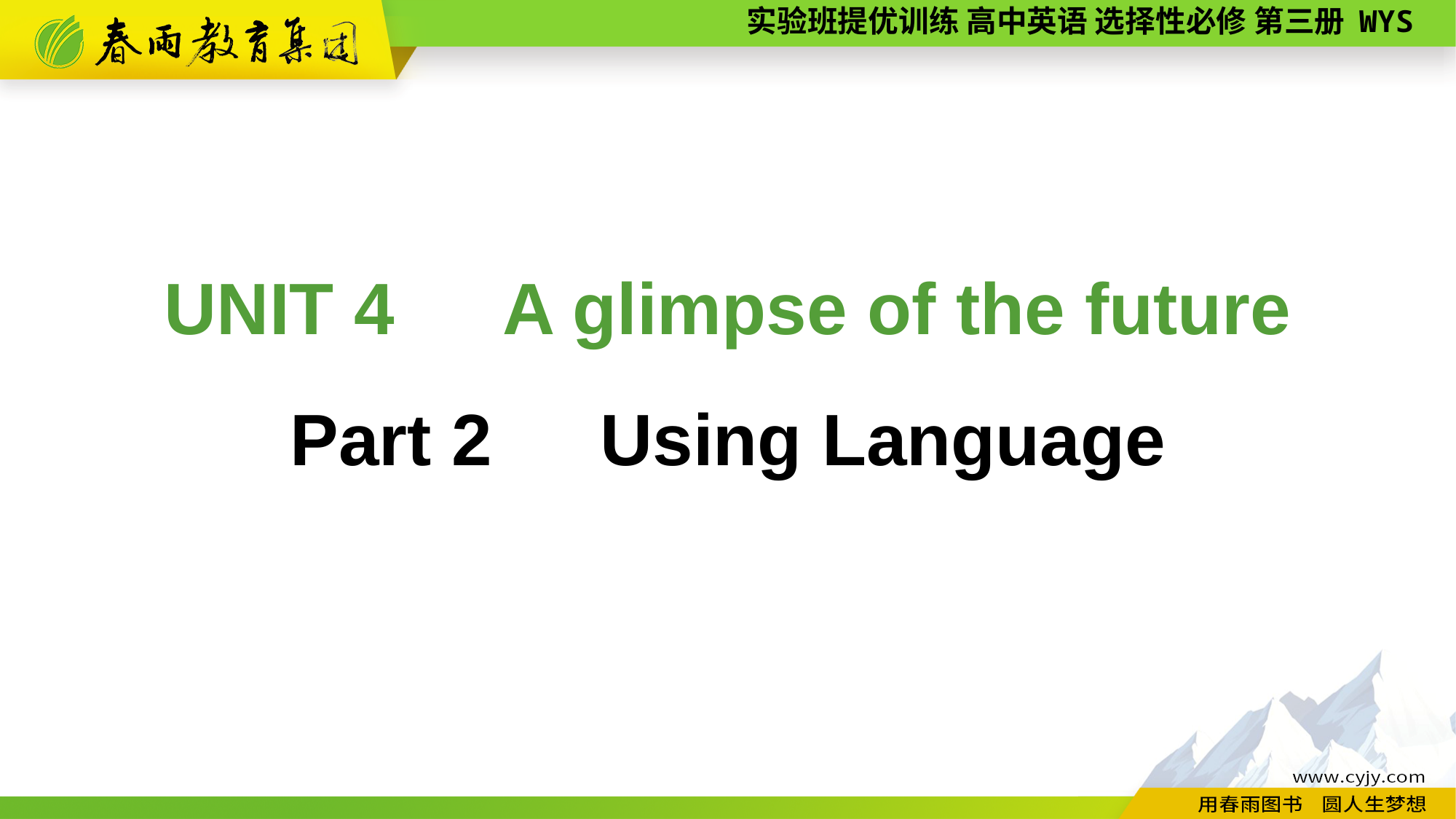

UNIT 4　A glimpse of the future
Part 2　Using Language